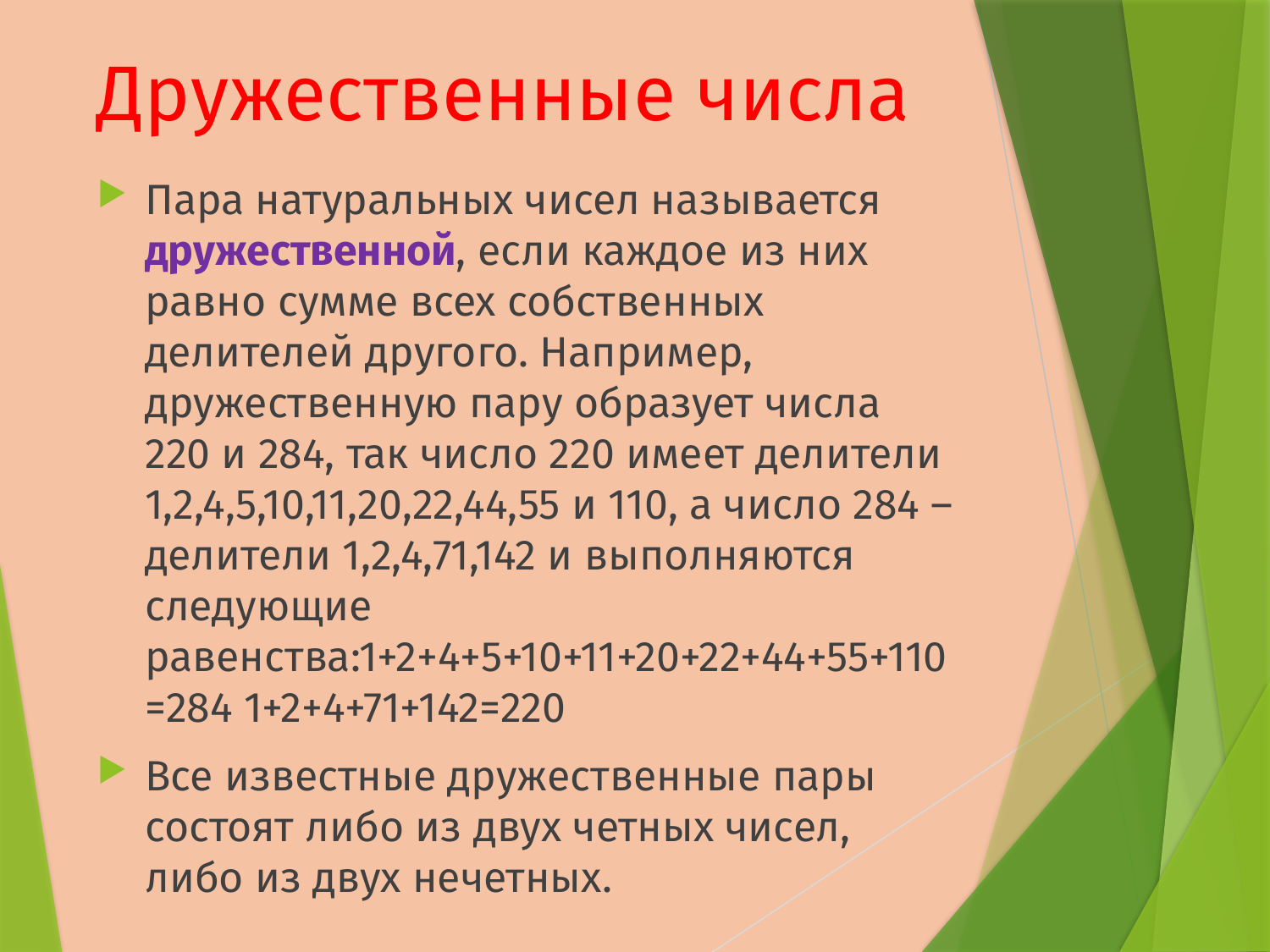

# Дружественные числа
Пара натуральных чисел называется дружественной, если каждое из них равно сумме всех собственных делителей другого. Например, дружественную пару образует числа 220 и 284, так число 220 имеет делители 1,2,4,5,10,11,20,22,44,55 и 110, а число 284 – делители 1,2,4,71,142 и выполняются следующие равенства:1+2+4+5+10+11+20+22+44+55+110=284 1+2+4+71+142=220
Все известные дружественные пары состоят либо из двух четных чисел, либо из двух нечетных.